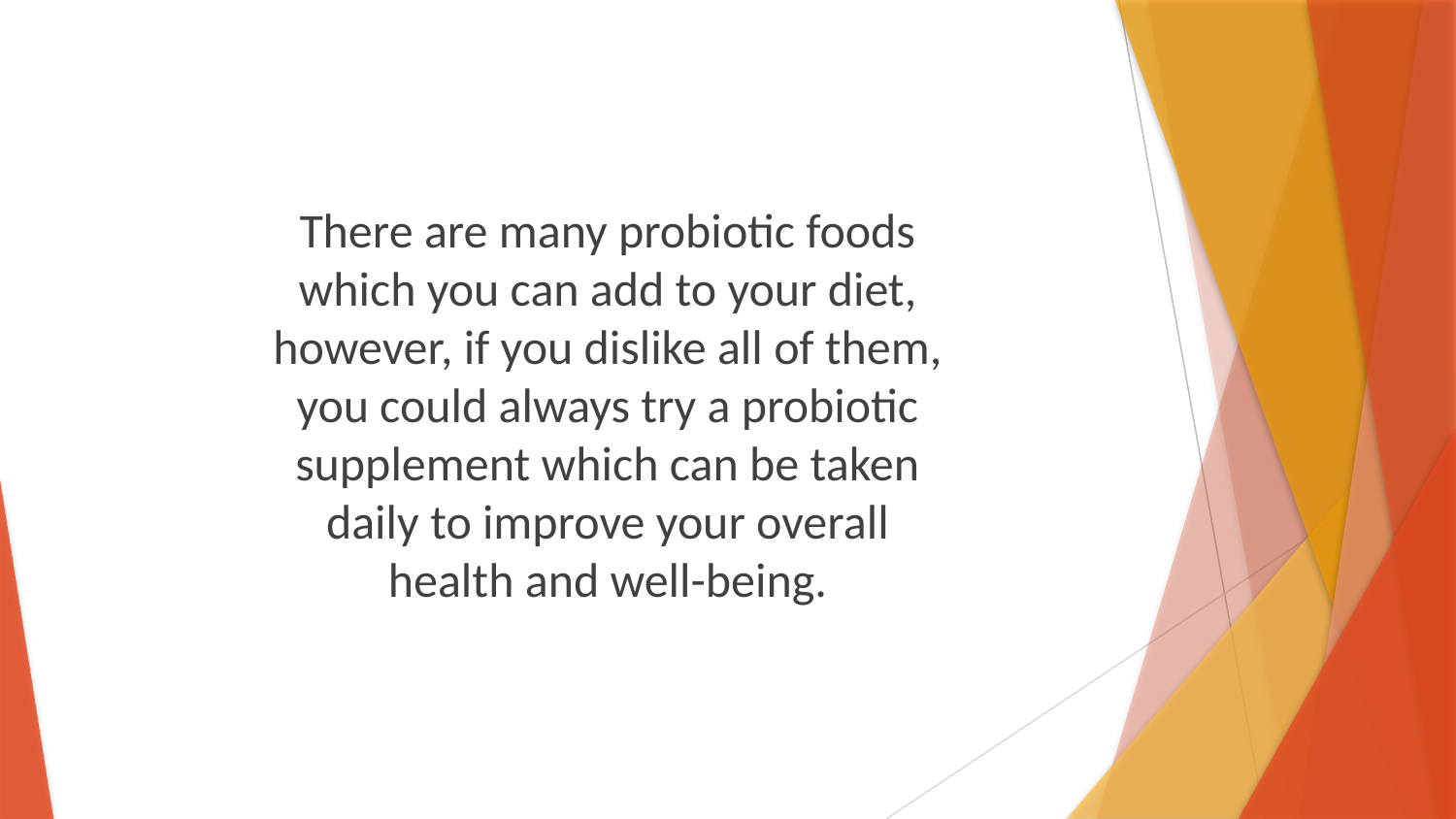

There are many probiotic foods which you can add to your diet, however, if you dislike all of them, you could always try a probiotic supplement which can be taken daily to improve your overall health and well-being.